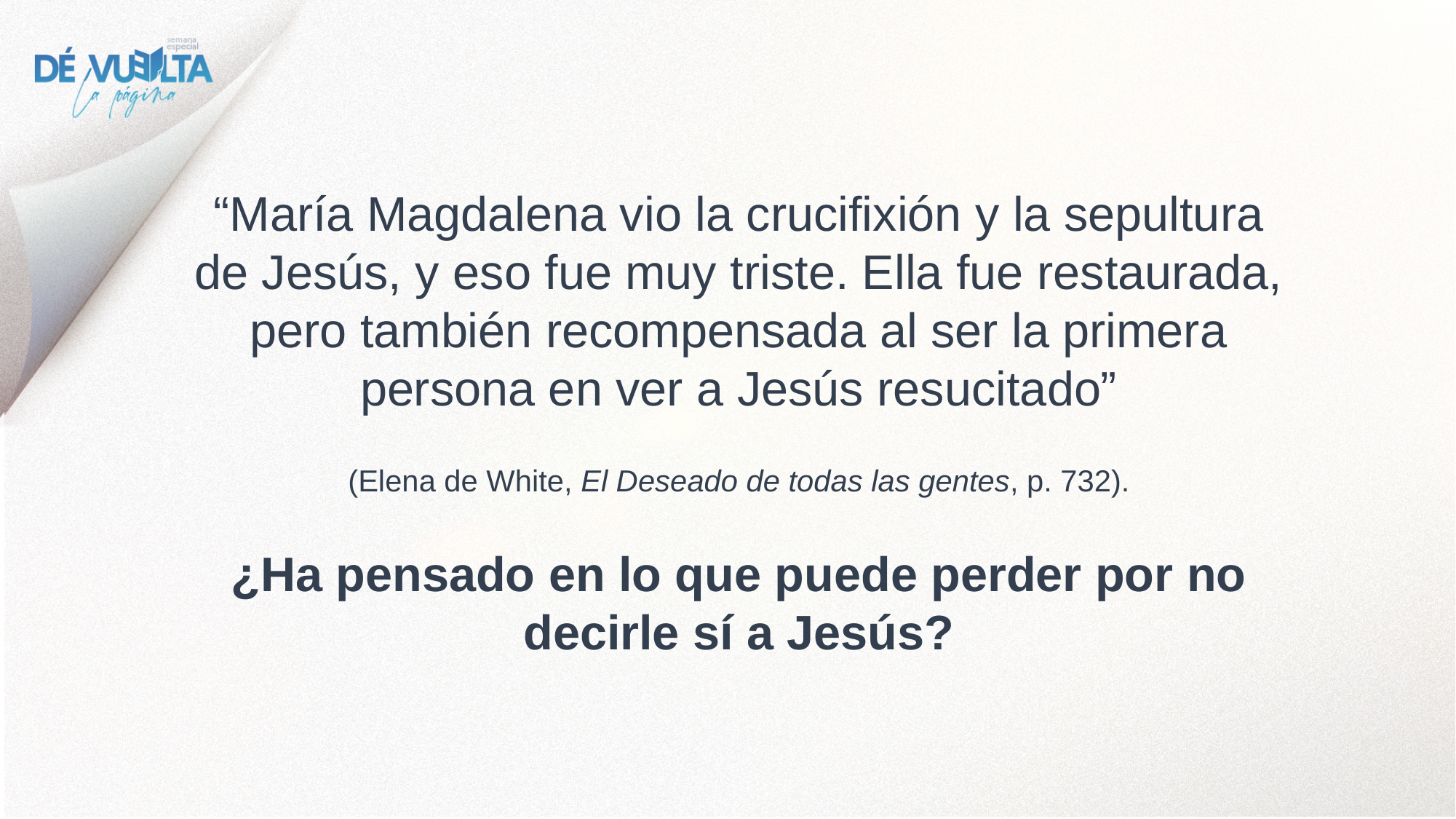

“María Magdalena vio la crucifixión y la sepultura de Jesús, y eso fue muy triste. Ella fue restaurada, pero también recompensada al ser la primera persona en ver a Jesús resucitado”
(Elena de White, El Deseado de todas las gentes, p. 732).
¿Ha pensado en lo que puede perder por no decirle sí a Jesús?